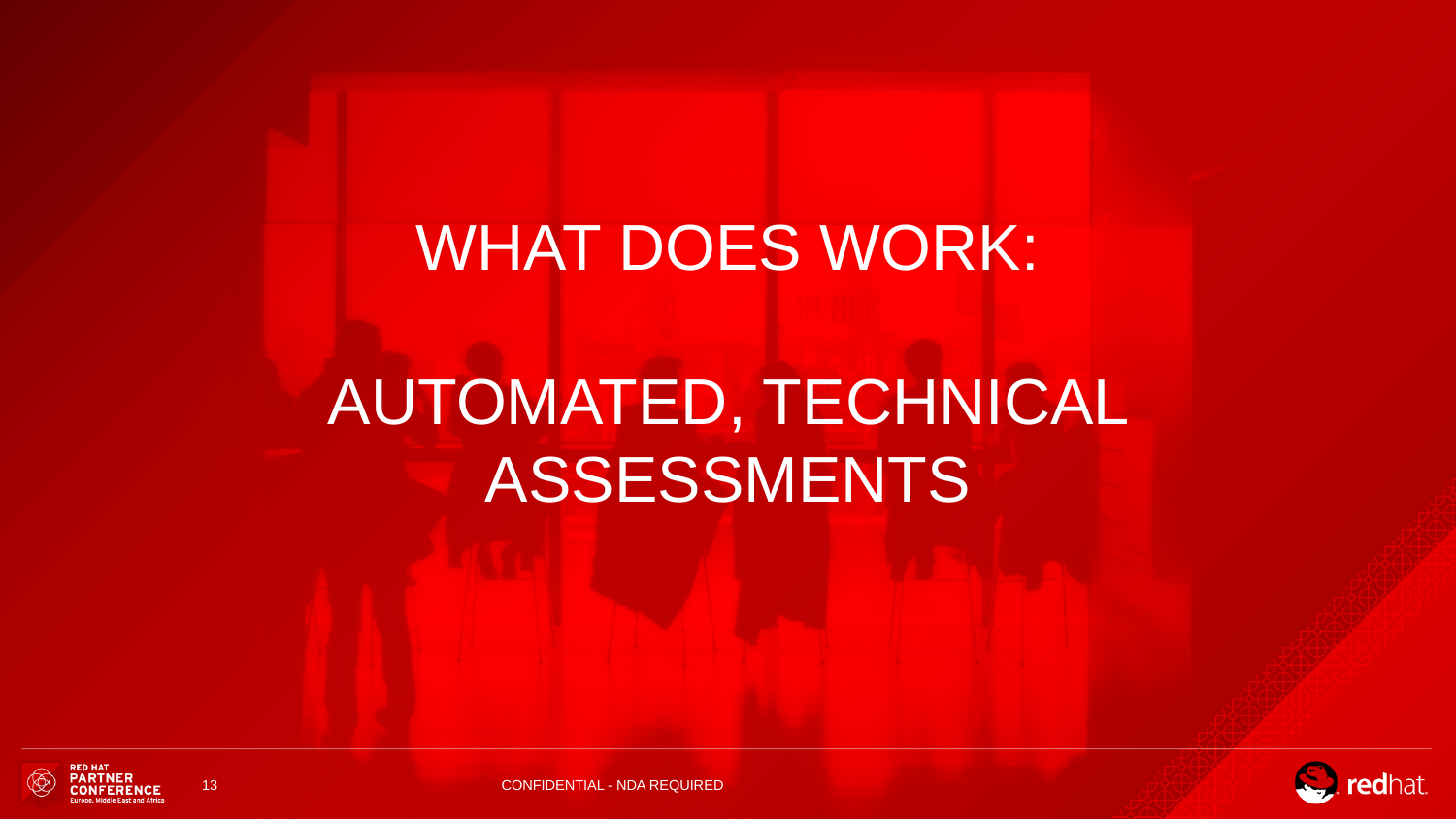

# WHAT DOES WORK:
AUTOMATED, TECHNICAL ASSESSMENTS
13
CONFIDENTIAL - NDA REQUIRED